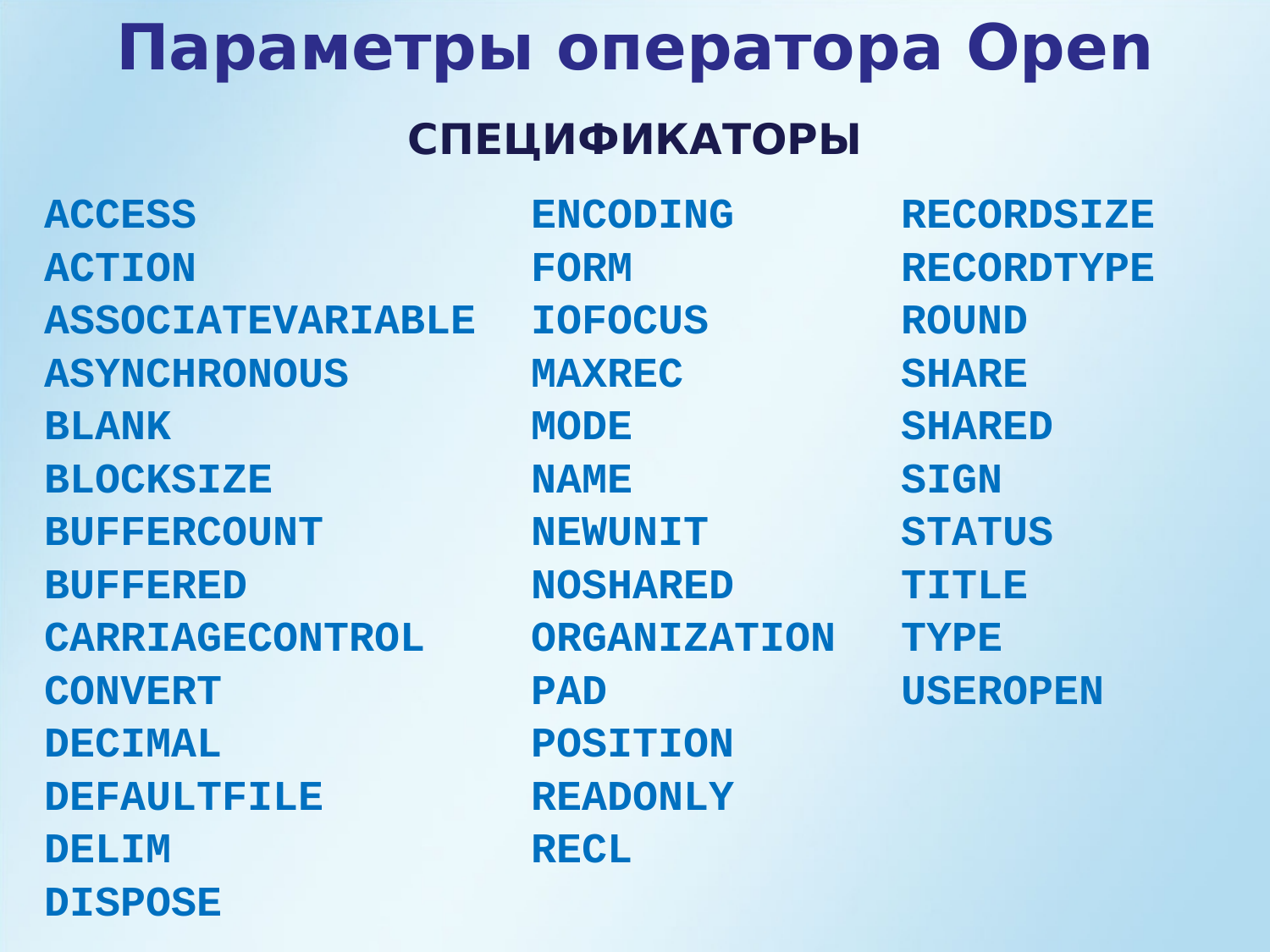

Параметры оператора Open
СПЕЦИФИКАТОРЫ
ACCESS
ACTION
ASSOCIATEVARIABLE
ASYNCHRONOUS
BLANK
BLOCKSIZE
BUFFERCOUNT
BUFFERED
CARRIAGECONTROL
CONVERT
DECIMAL
DEFAULTFILE
DELIM
DISPOSE
ENCODING
FORM
IOFOCUS
MAXREC
MODE
NAME
NEWUNIT
NOSHARED
ORGANIZATION
PAD
POSITION
READONLY
RECL
RECORDSIZE
RECORDTYPE
ROUND
SHARE
SHARED
SIGN
STATUS
TITLE
TYPE
USEROPEN